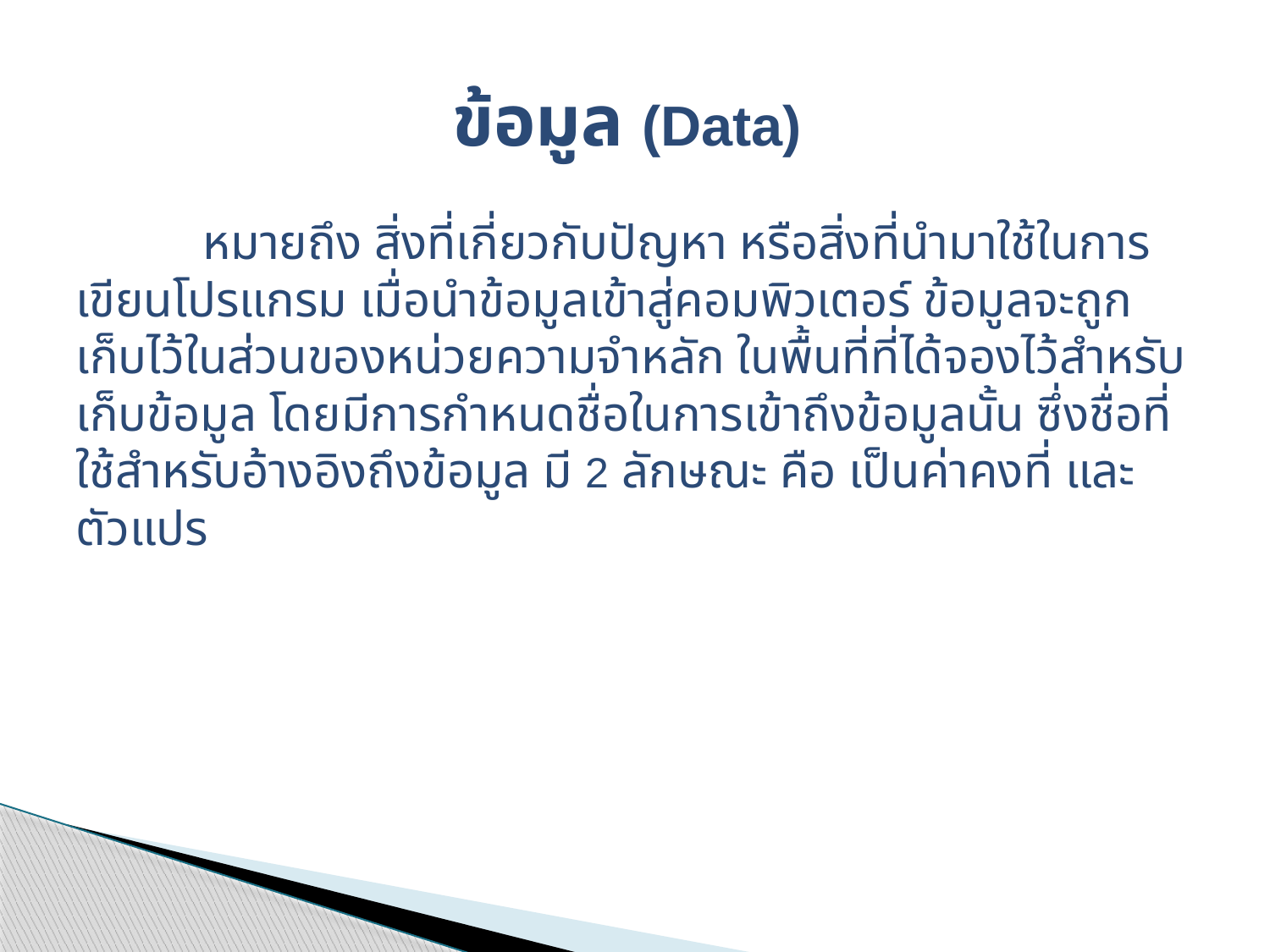

# ข้อมูล (Data)
	หมายถึง สิ่งที่เกี่ยวกับปัญหา หรือสิ่งที่นำมาใช้ในการเขียนโปรแกรม เมื่อนำข้อมูลเข้าสู่คอมพิวเตอร์ ข้อมูลจะถูกเก็บไว้ในส่วนของหน่วยความจำหลัก ในพื้นที่ที่ได้จองไว้สำหรับเก็บข้อมูล โดยมีการกำหนดชื่อในการเข้าถึงข้อมูลนั้น ซึ่งชื่อที่ใช้สำหรับอ้างอิงถึงข้อมูล มี 2 ลักษณะ คือ เป็นค่าคงที่ และตัวแปร